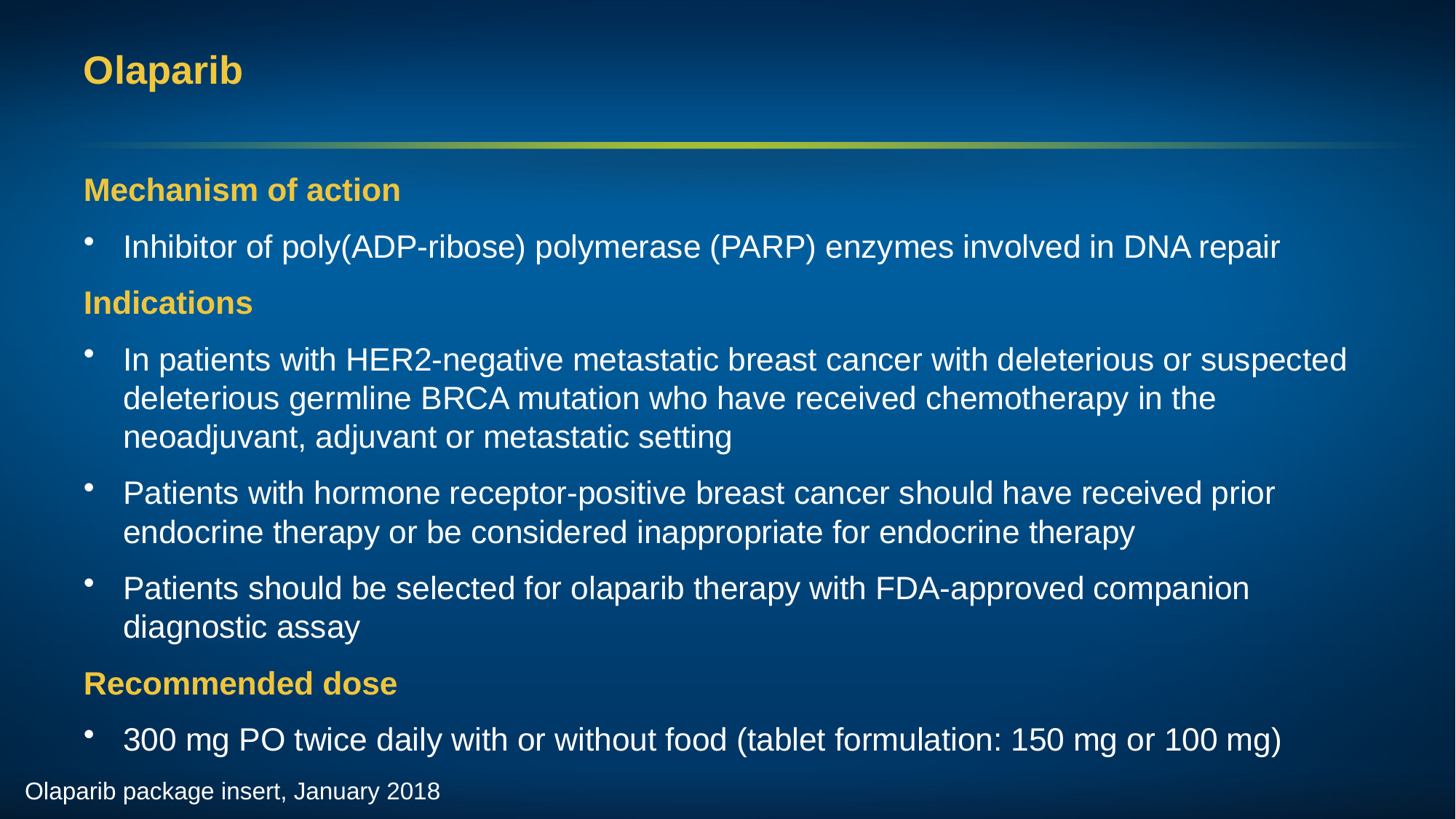

# Olaparib
Mechanism of action
Inhibitor of poly(ADP-ribose) polymerase (PARP) enzymes involved in DNA repair
Indications
In patients with HER2-negative metastatic breast cancer with deleterious or suspected deleterious germline BRCA mutation who have received chemotherapy in the neoadjuvant, adjuvant or metastatic setting
Patients with hormone receptor-positive breast cancer should have received prior endocrine therapy or be considered inappropriate for endocrine therapy
Patients should be selected for olaparib therapy with FDA-approved companion diagnostic assay
Recommended dose
300 mg PO twice daily with or without food (tablet formulation: 150 mg or 100 mg)

Olaparib package insert, January 2018